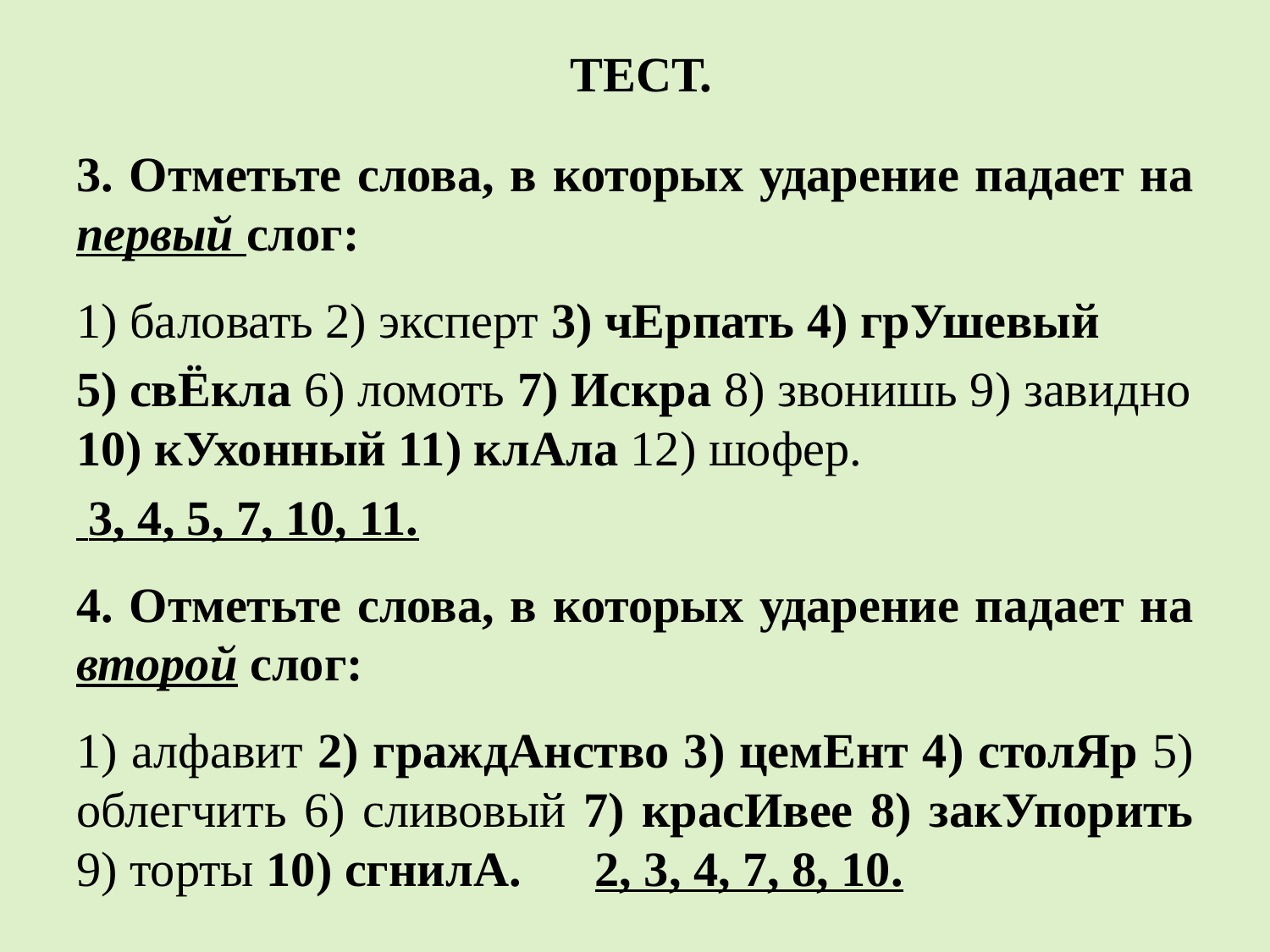

# ТЕСТ.
3. Отметьте слова, в которых ударение падает на первый слог:
1) баловать 2) эксперт 3) чЕрпать 4) грУшевый
5) свЁкла 6) ломоть 7) Искра 8) звонишь 9) завидно 10) кУхонный 11) клАла 12) шофер.
 3, 4, 5, 7, 10, 11.
4. Отметьте слова, в которых ударение падает на второй слог:
1) алфавит 2) граждАнство 3) цемЕнт 4) столЯр 5) облегчить 6) сливовый 7) красИвее 8) закУпорить 9) торты 10) сгнилА.      2, 3, 4, 7, 8, 10.